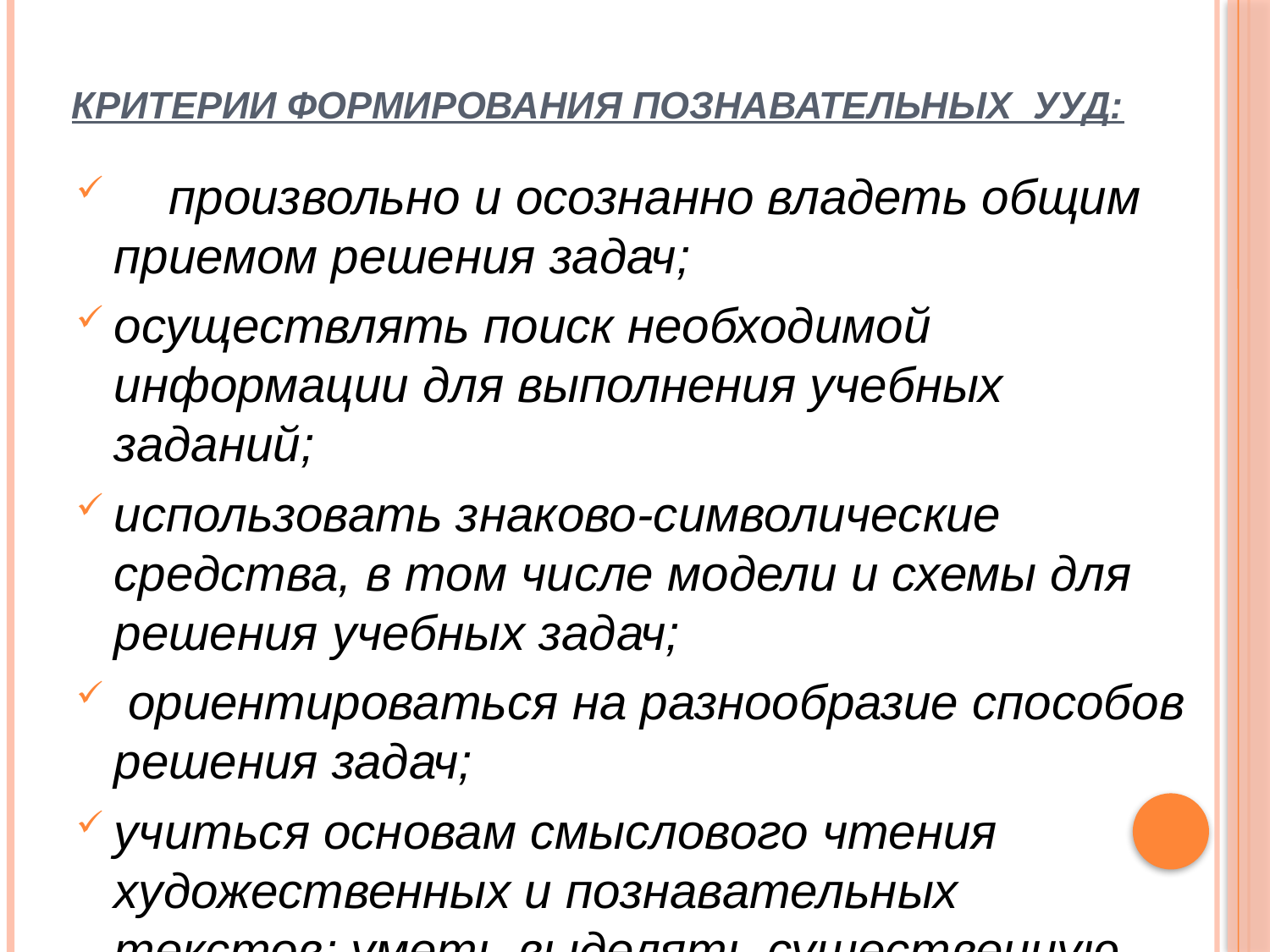

# Критерии формирования познавательных  УУД:
    произвольно и осознанно владеть общим приемом решения задач;
осуществлять поиск необходимой информации для выполнения учебных заданий;
использовать знаково-символические средства, в том числе модели и схемы для решения учебных задач;
 ориентироваться на разнообразие способов решения задач;
учиться основам смыслового чтения художественных и познавательных текстов; уметь выделять существенную информацию из текстов разных видов;